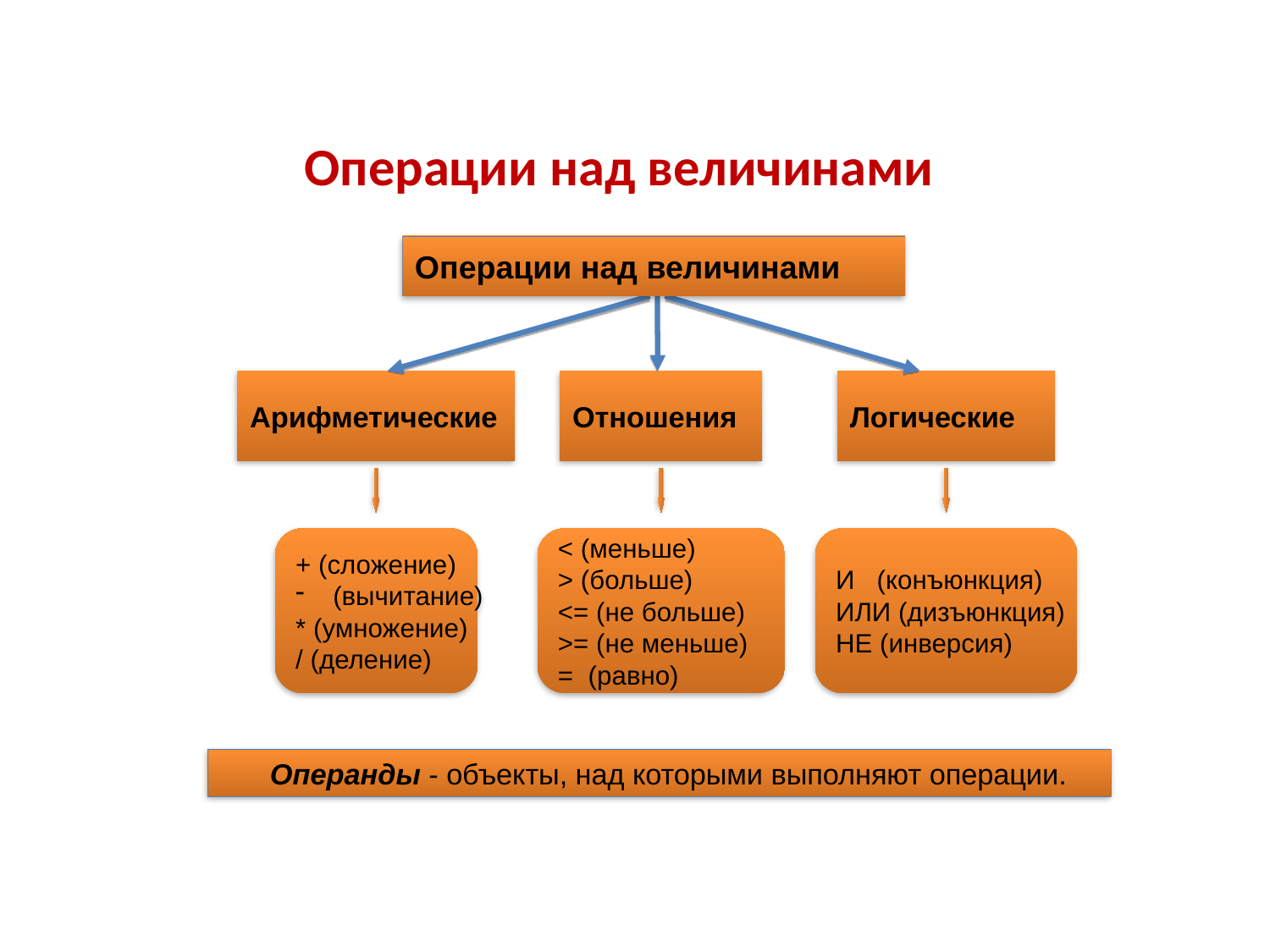

Операции над величинами
Операции над величинами

Арифметические
Отношения
Логические

+ (сложение)
 (вычитание)
* (умножение)
/ (деление)
< (меньше)
> (больше)
<= (не больше)
>= (не меньше)
=  (равно)
И   (конъюнкция)
ИЛИ (дизъюнкция)
НЕ (инверсия)
Операнды - объекты, над которыми выполняют операции.